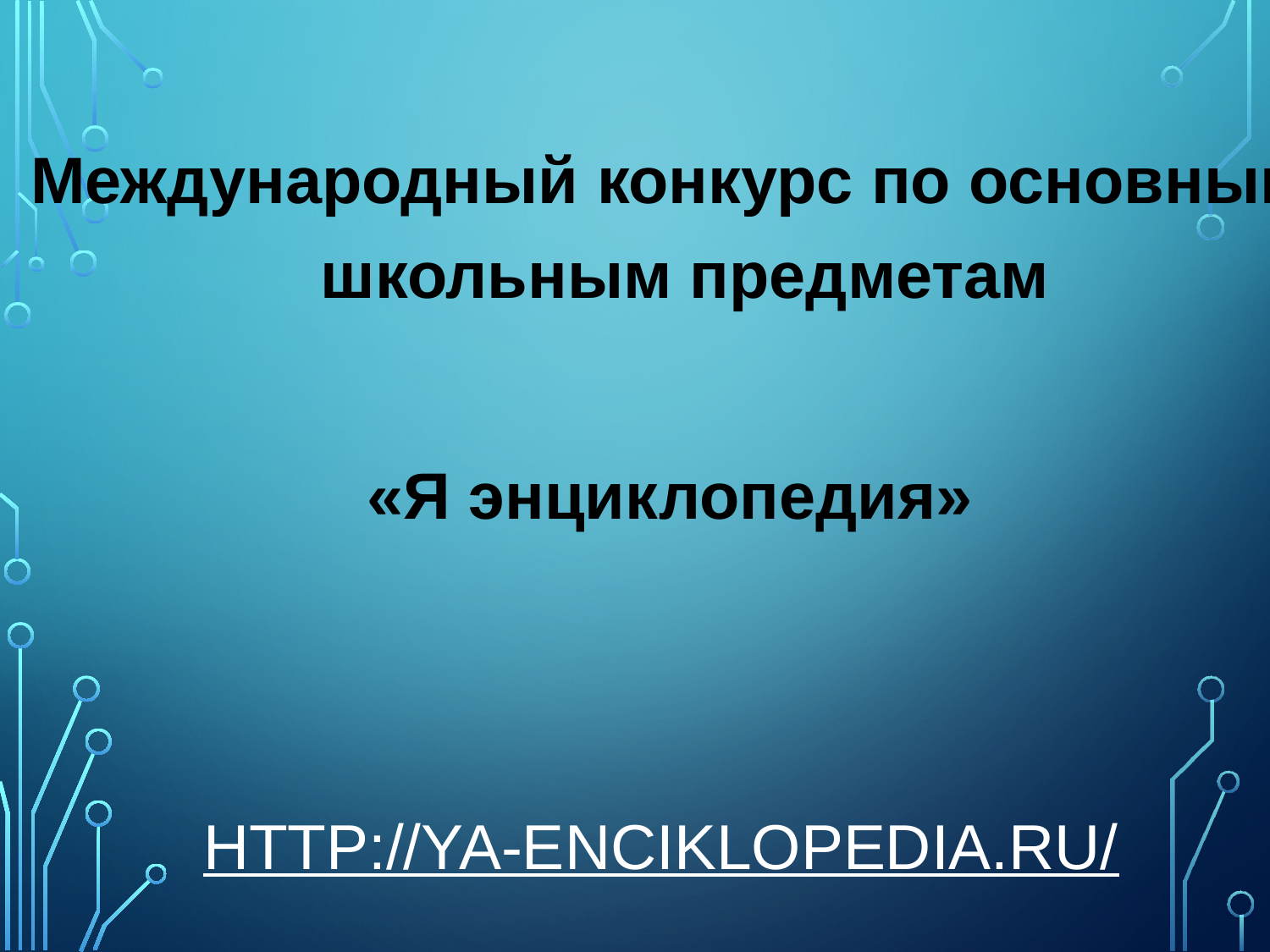

Международный конкурс по основным
школьным предметам

«Я энциклопедия»
# http://ya-enciklopedia.ru/